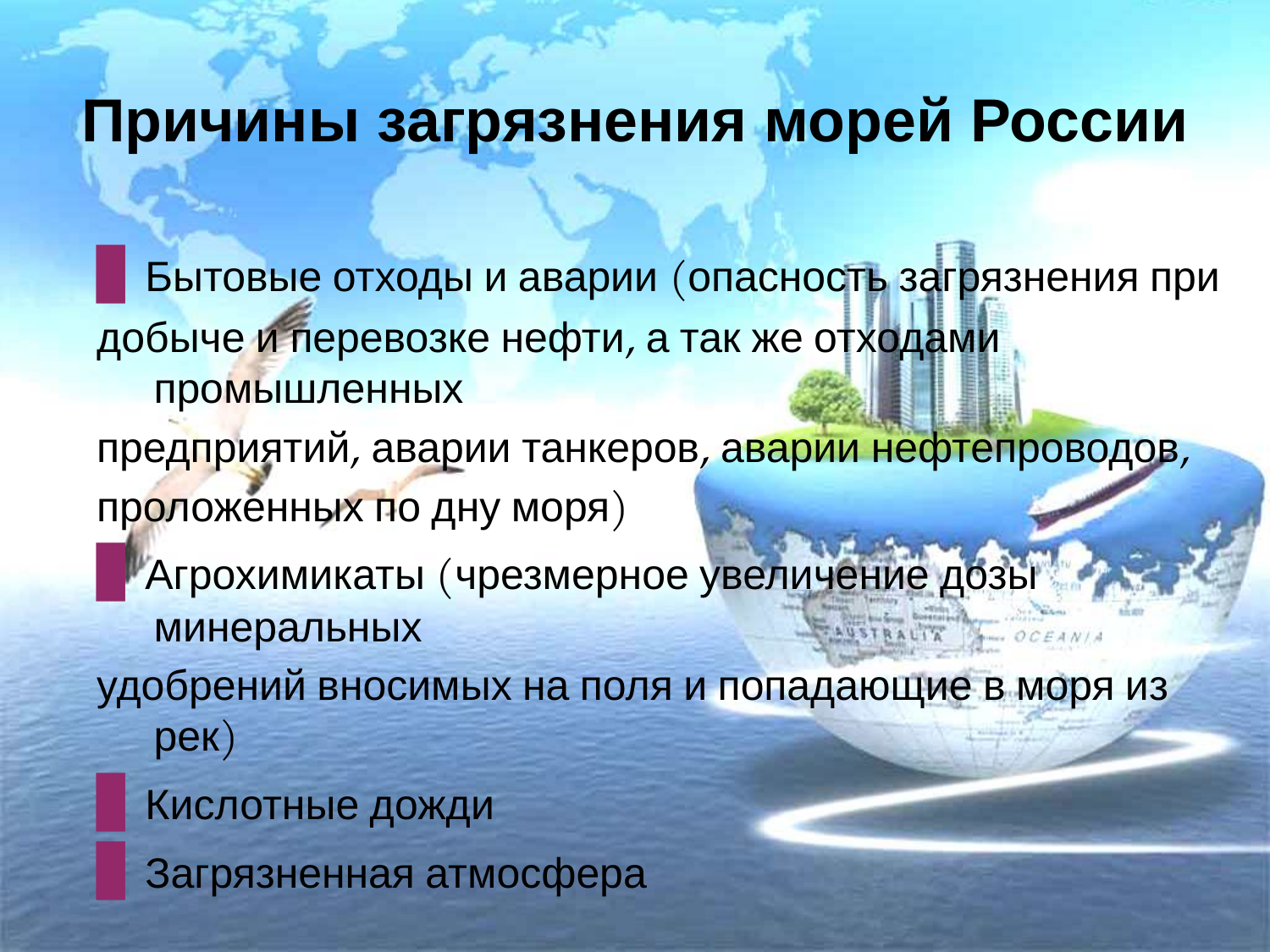

Причины загрязнения морей России
▊ Бытовые отходы и аварии (опасность загрязнения при
добыче и перевозке нефти, а так же отходами промышленных
предприятий, аварии танкеров, аварии нефтепроводов,
проложенных по дну моря)
▊ Агрохимикаты (чрезмерное увеличение дозы минеральных
удобрений вносимых на поля и попадающие в моря из рек)
▊ Кислотные дожди
▊ Загрязненная атмосфера